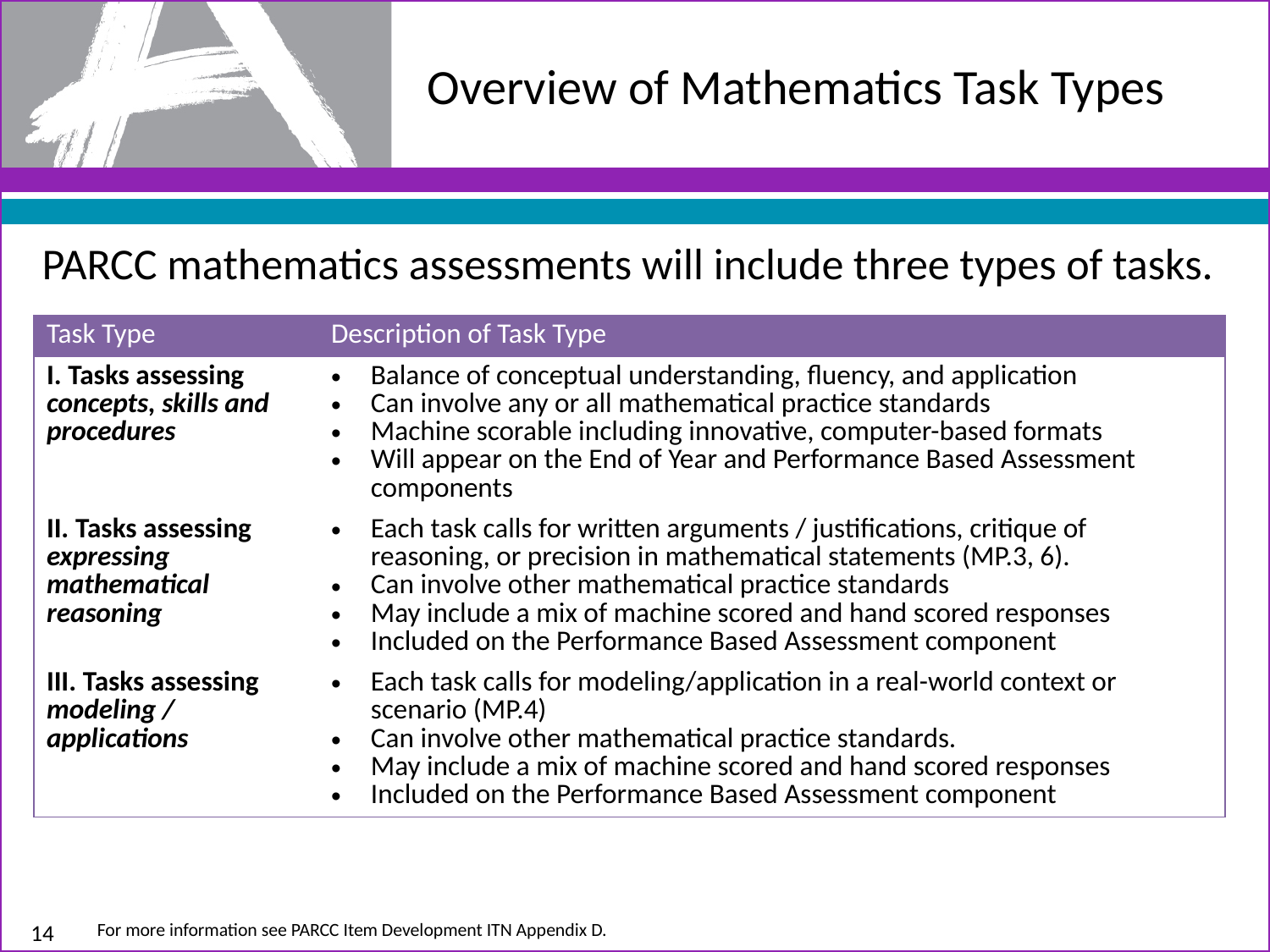

# Overview of Mathematics Task Types
PARCC mathematics assessments will include three types of tasks.
| Task Type | Description of Task Type |
| --- | --- |
| I. Tasks assessing concepts, skills and procedures | Balance of conceptual understanding, fluency, and application Can involve any or all mathematical practice standards Machine scorable including innovative, computer-based formats Will appear on the End of Year and Performance Based Assessment components |
| II. Tasks assessing expressing mathematical reasoning | Each task calls for written arguments / justifications, critique of reasoning, or precision in mathematical statements (MP.3, 6). Can involve other mathematical practice standards May include a mix of machine scored and hand scored responses Included on the Performance Based Assessment component |
| III. Tasks assessing modeling / applications | Each task calls for modeling/application in a real-world context or scenario (MP.4) Can involve other mathematical practice standards. May include a mix of machine scored and hand scored responses Included on the Performance Based Assessment component |
14
For more information see PARCC Item Development ITN Appendix D.